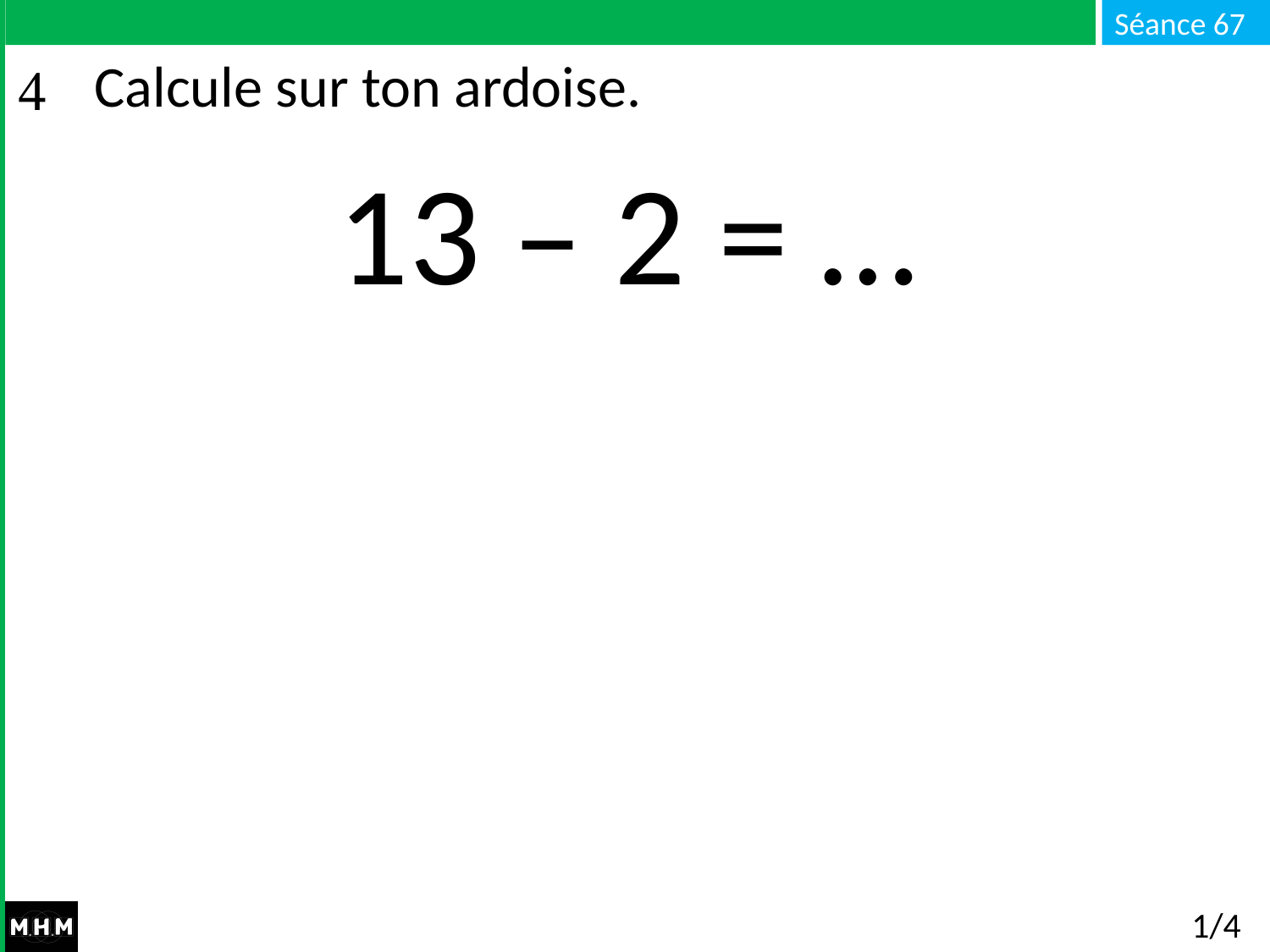

# Calcule sur ton ardoise.
13 – 2 = …
1/4